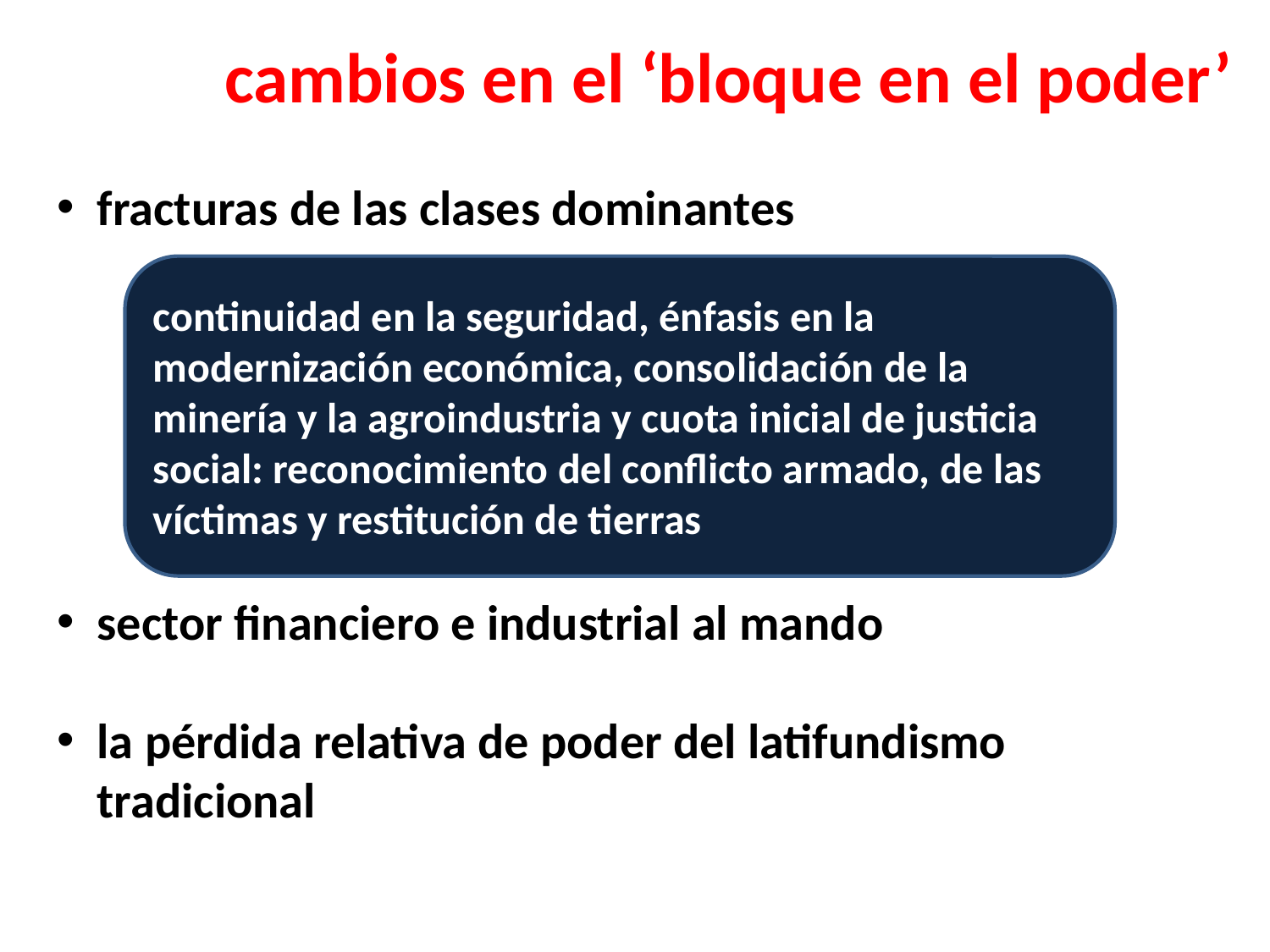

cambios en el ‘bloque en el poder’

fracturas de las clases dominantes

sector financiero e industrial al mando

la pérdida relativa de poder del latifundismo tradicional

continuidad en la seguridad, énfasis en la modernización económica, consolidación de la minería y la agroindustria y cuota inicial de justicia social: reconocimiento del conflicto armado, de las víctimas y restitución de tierras